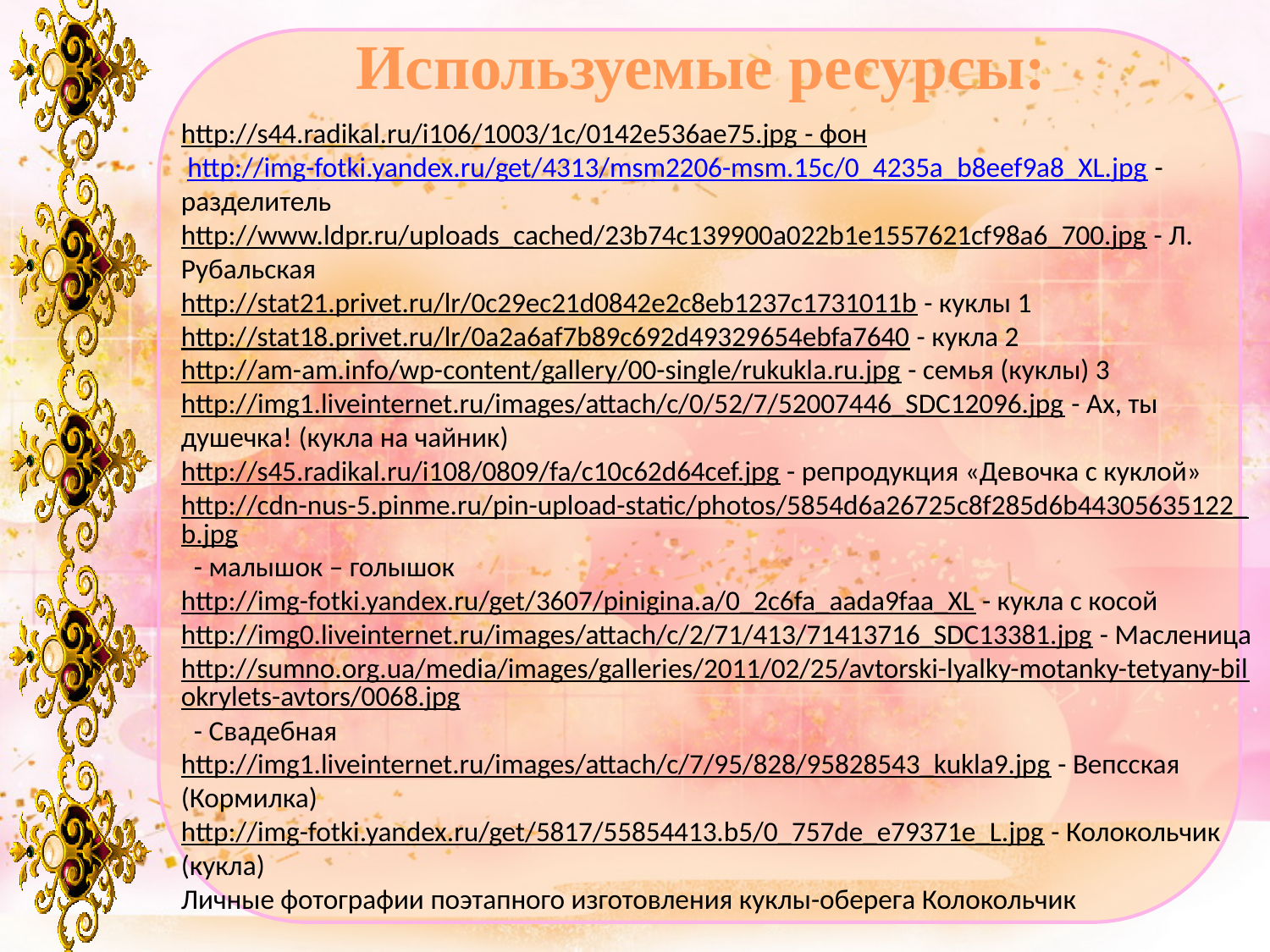

Используемые ресурсы:
http://s44.radikal.ru/i106/1003/1c/0142e536ae75.jpg - фон
 http://img-fotki.yandex.ru/get/4313/msm2206-msm.15c/0_4235a_b8eef9a8_XL.jpg - разделитель
http://www.ldpr.ru/uploads_cached/23b74c139900a022b1e1557621cf98a6_700.jpg - Л. Рубальская
http://stat21.privet.ru/lr/0c29ec21d0842e2c8eb1237c1731011b - куклы 1
http://stat18.privet.ru/lr/0a2a6af7b89c692d49329654ebfa7640 - кукла 2
http://am-am.info/wp-content/gallery/00-single/rukukla.ru.jpg - семья (куклы) 3
http://img1.liveinternet.ru/images/attach/c/0/52/7/52007446_SDC12096.jpg - Ах, ты душечка! (кукла на чайник)
http://s45.radikal.ru/i108/0809/fa/c10c62d64cef.jpg - репродукция «Девочка с куклой»
http://cdn-nus-5.pinme.ru/pin-upload-static/photos/5854d6a26725c8f285d6b44305635122_b.jpg  - малышок – голышок
http://img-fotki.yandex.ru/get/3607/pinigina.a/0_2c6fa_aada9faa_XL - кукла с косой
http://img0.liveinternet.ru/images/attach/c/2/71/413/71413716_SDC13381.jpg - Масленица
http://sumno.org.ua/media/images/galleries/2011/02/25/avtorski-lyalky-motanky-tetyany-bilokrylets-avtors/0068.jpg  - Свадебная
http://img1.liveinternet.ru/images/attach/c/7/95/828/95828543_kukla9.jpg - Вепсская (Кормилка)
http://img-fotki.yandex.ru/get/5817/55854413.b5/0_757de_e79371e_L.jpg - Колокольчик (кукла)
Личные фотографии поэтапного изготовления куклы-оберега Колокольчик